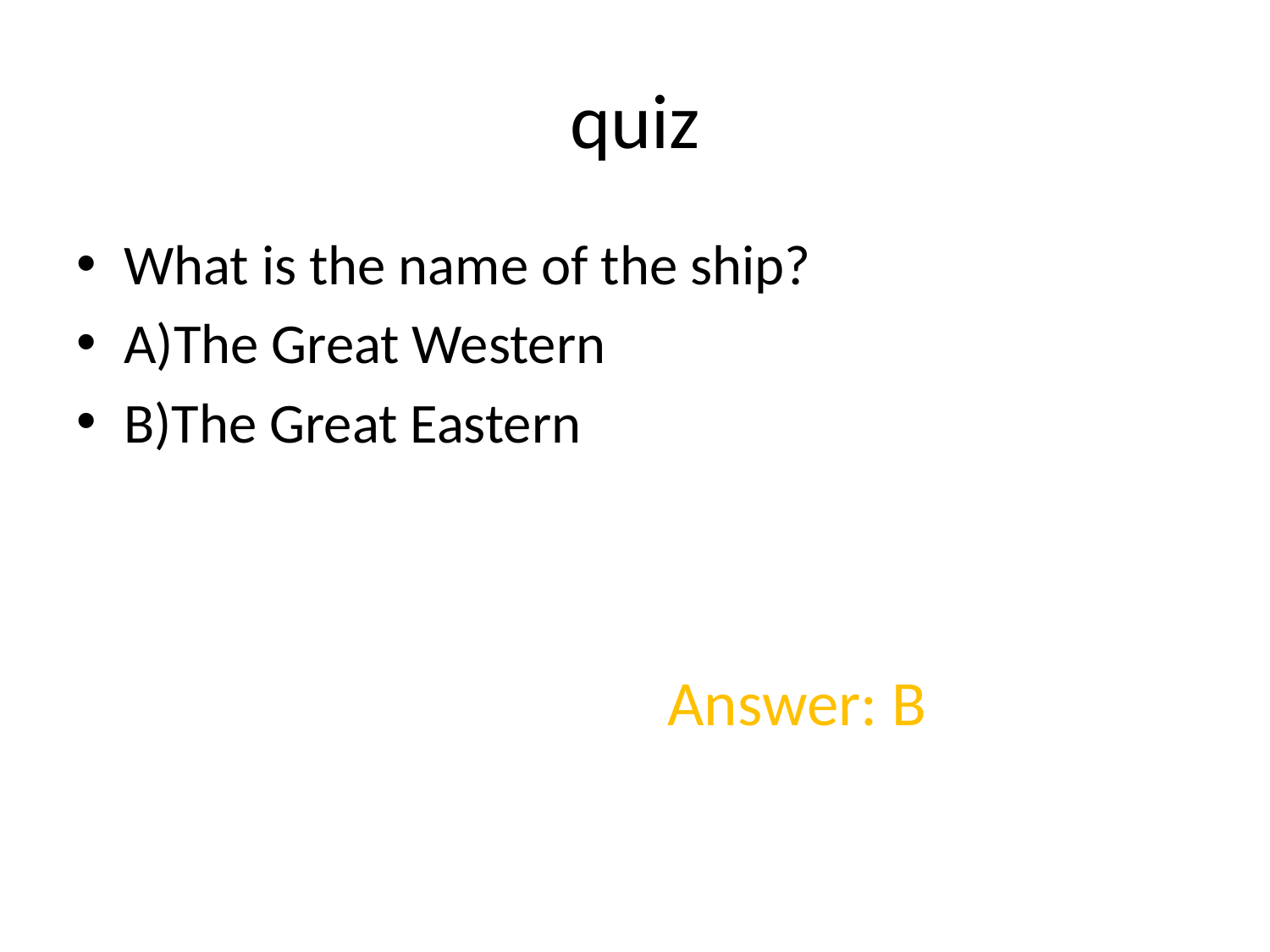

# quiz
What is the name of the ship?
A)The Great Western
B)The Great Eastern
Answer: B